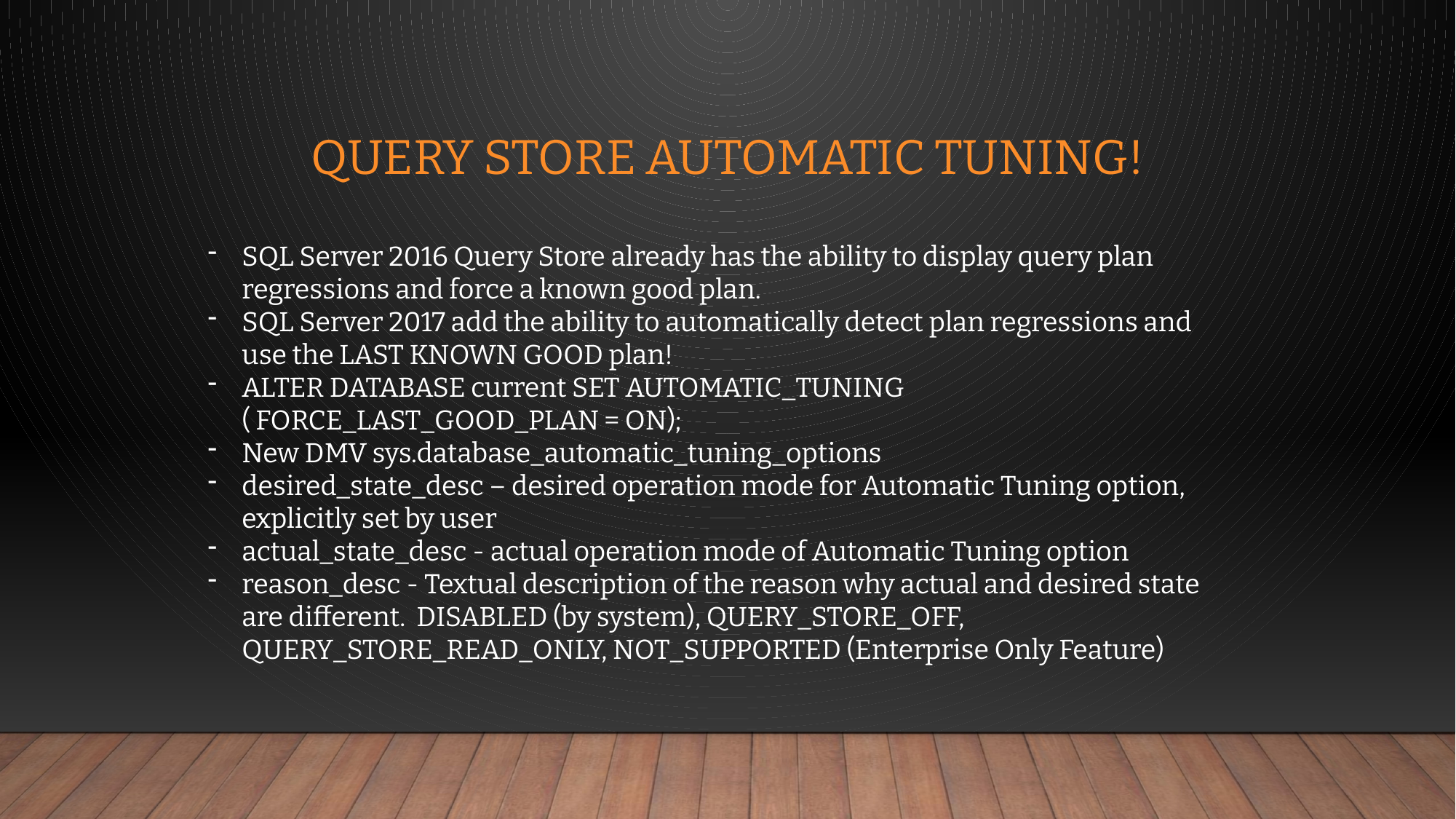

# Query STORE AUTOMATIC TUNING!
SQL Server 2016 Query Store already has the ability to display query plan regressions and force a known good plan.
SQL Server 2017 add the ability to automatically detect plan regressions and use the LAST KNOWN GOOD plan!
ALTER DATABASE current SET AUTOMATIC_TUNING ( FORCE_LAST_GOOD_PLAN = ON);
New DMV sys.database_automatic_tuning_options
desired_state_desc – desired operation mode for Automatic Tuning option, explicitly set by user
actual_state_desc - actual operation mode of Automatic Tuning option
reason_desc - Textual description of the reason why actual and desired state are different.  DISABLED (by system), QUERY_STORE_OFF, QUERY_STORE_READ_ONLY, NOT_SUPPORTED (Enterprise Only Feature)